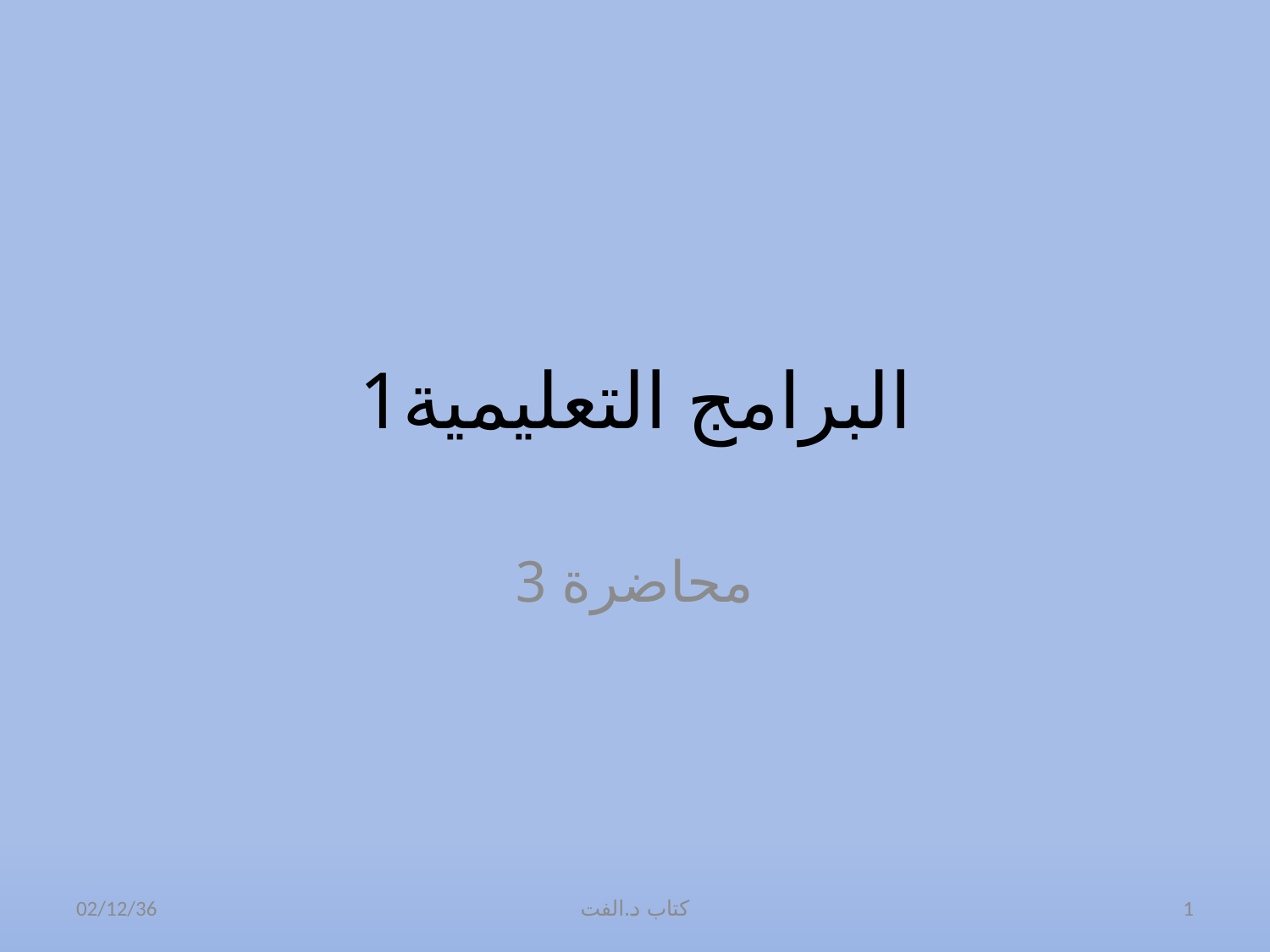

# البرامج التعليمية1
محاضرة 3
02/12/36
كتاب د.الفت
1